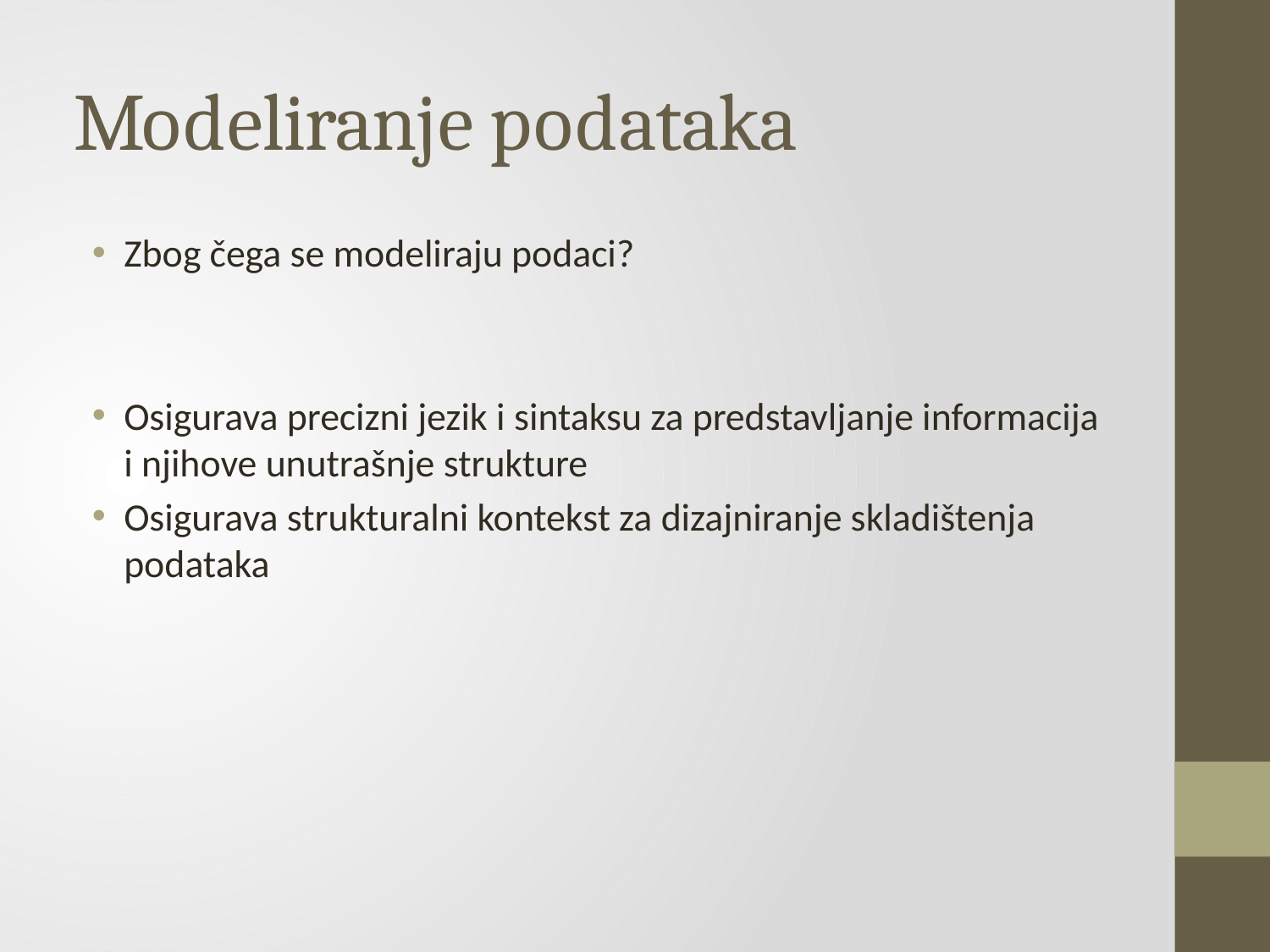

# Modeliranje podataka
Zbog čega se modeliraju podaci?

Osigurava precizni jezik i sintaksu za predstavljanje informacija i njihove unutrašnje strukture
Osigurava strukturalni kontekst za dizajniranje skladištenja podataka